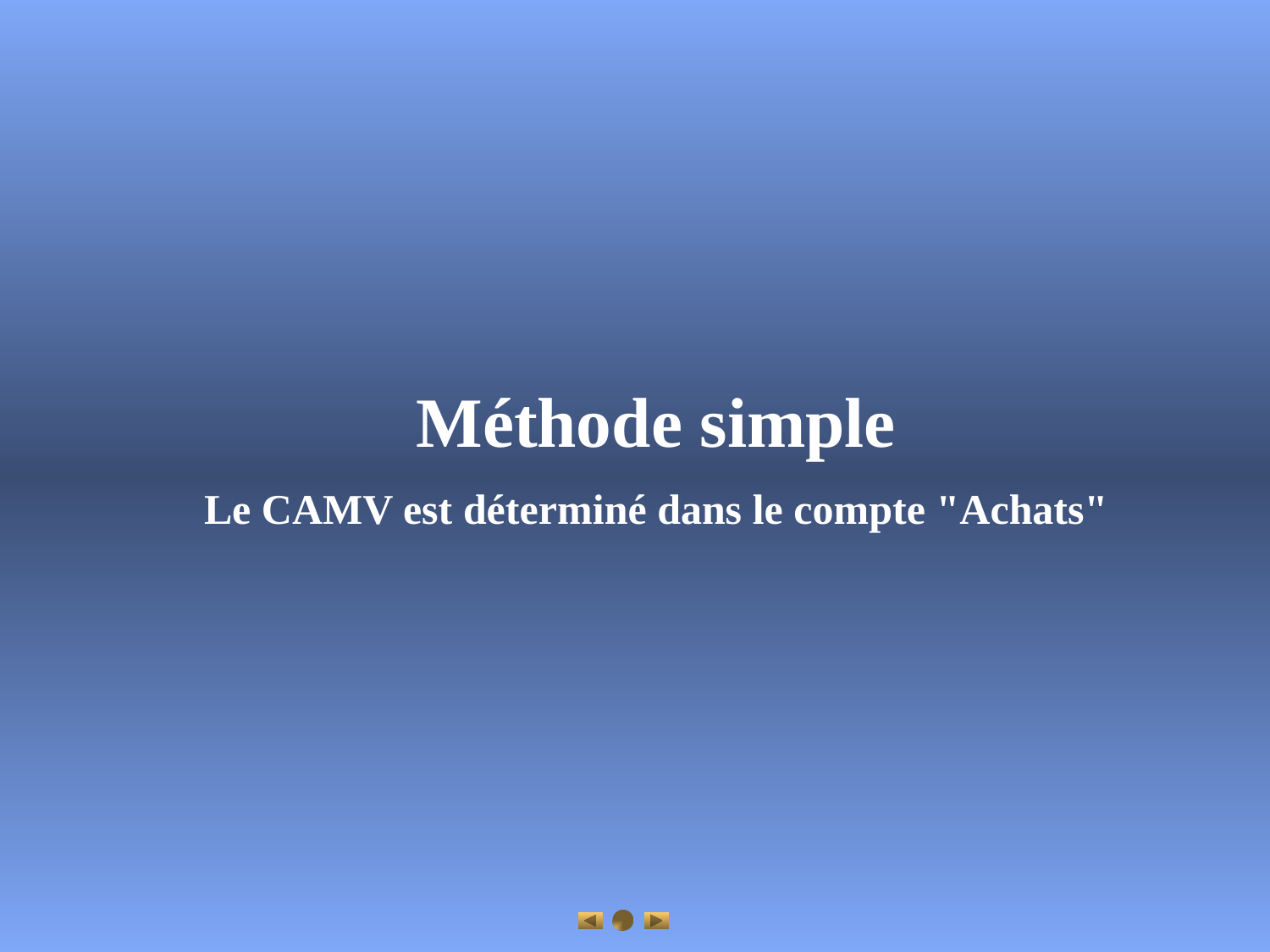

Méthode simple
Le CAMV est déterminé dans le compte "Achats"